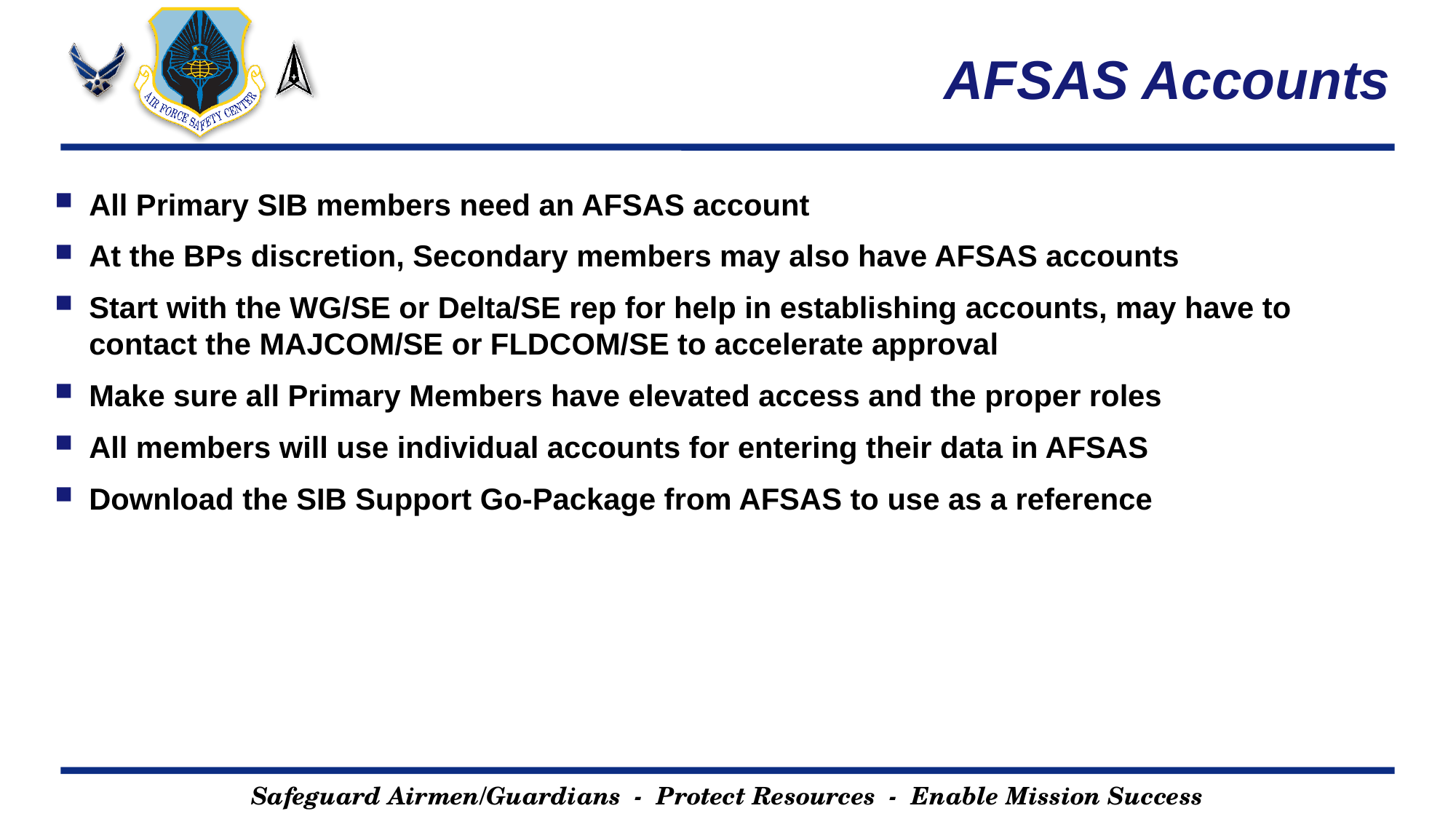

# AFSAS Accounts
All Primary SIB members need an AFSAS account
At the BPs discretion, Secondary members may also have AFSAS accounts
Start with the WG/SE or Delta/SE rep for help in establishing accounts, may have to contact the MAJCOM/SE or FLDCOM/SE to accelerate approval
Make sure all Primary Members have elevated access and the proper roles
All members will use individual accounts for entering their data in AFSAS
Download the SIB Support Go-Package from AFSAS to use as a reference